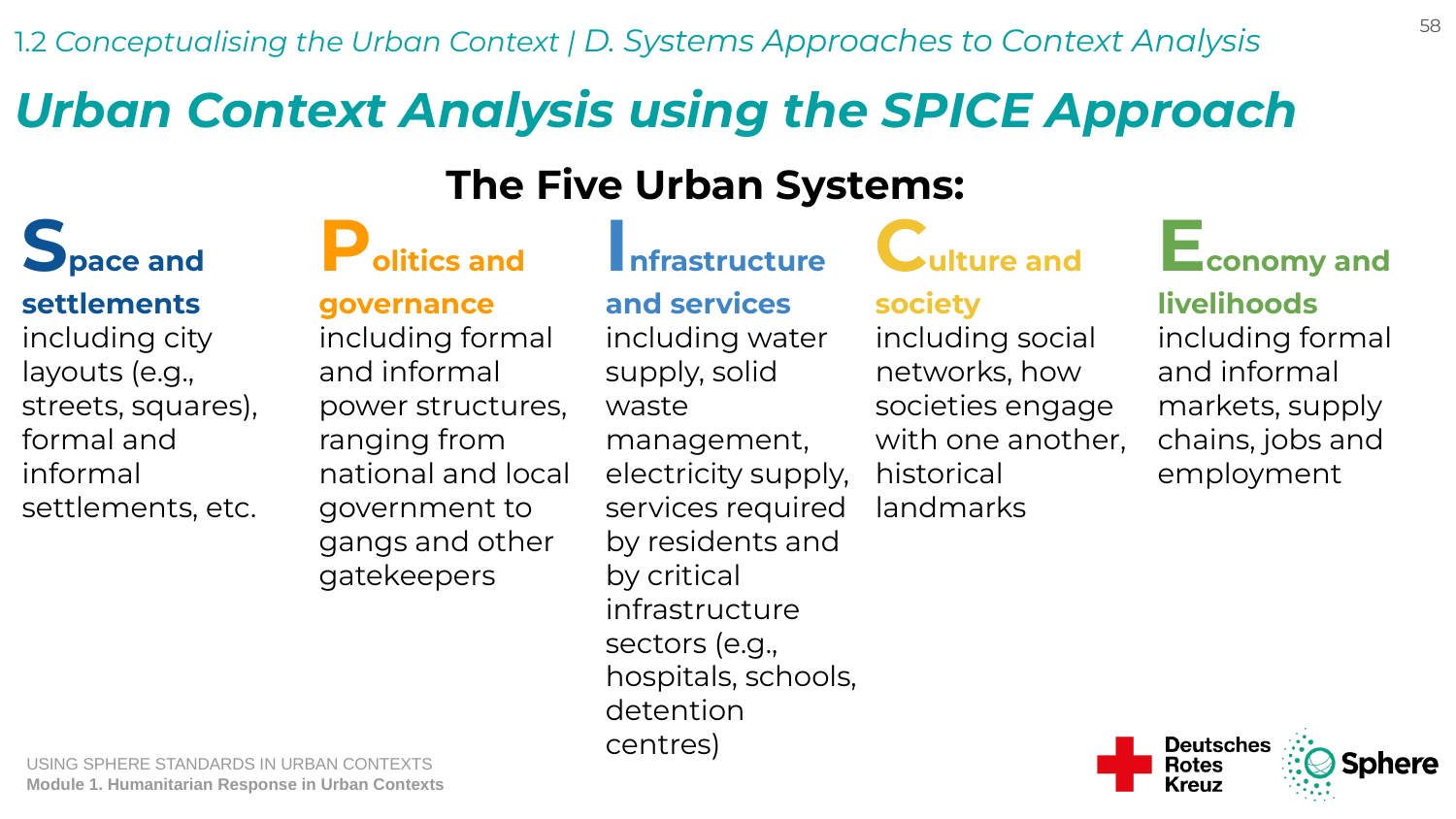

# 1.2 Conceptualising the Urban Context | D. Systems Approaches to Context Analysis
Urban Context Analysis using the SPICE Approach
58
The Five Urban Systems:
Space and settlements
including city layouts (e.g., streets, squares), formal and informal settlements, etc.
Infrastructure and services including water supply, solid waste management, electricity supply, services required by residents and by critical infrastructure sectors (e.g., hospitals, schools, detention centres)
Culture and society
including social networks, how societies engage with one another, historical landmarks
Economy and livelihoods including formal and informal markets, supply chains, jobs and employment
Politics and governance
including formal and informal power structures, ranging from national and local government to gangs and other gatekeepers

USING SPHERE STANDARDS IN URBAN CONTEXTS
Module 1. Humanitarian Response in Urban Contexts